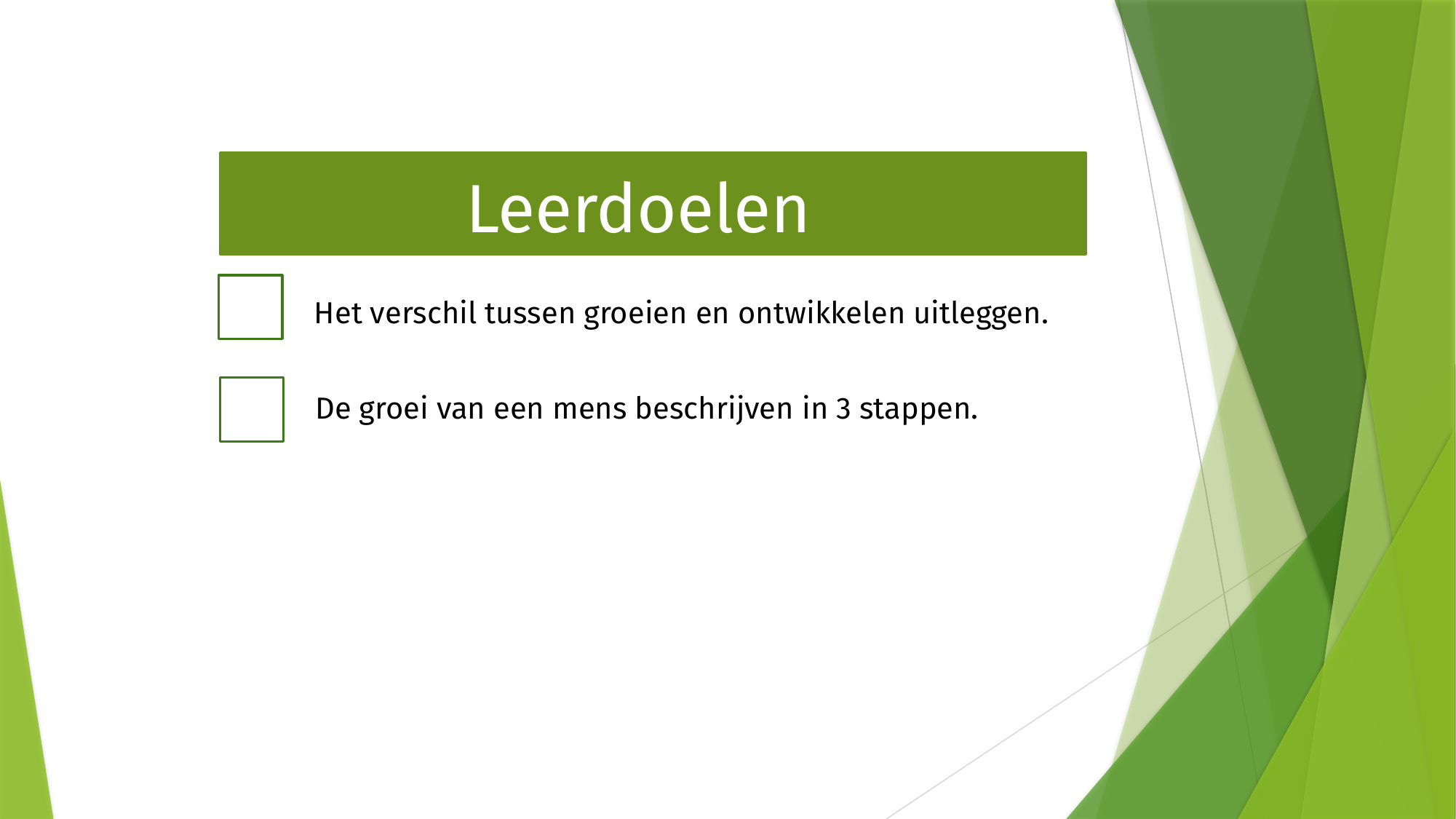

Leerdoelen

Het verschil tussen groeien en ontwikkelen uitleggen.
De groei van een mens beschrijven in 3 stappen.